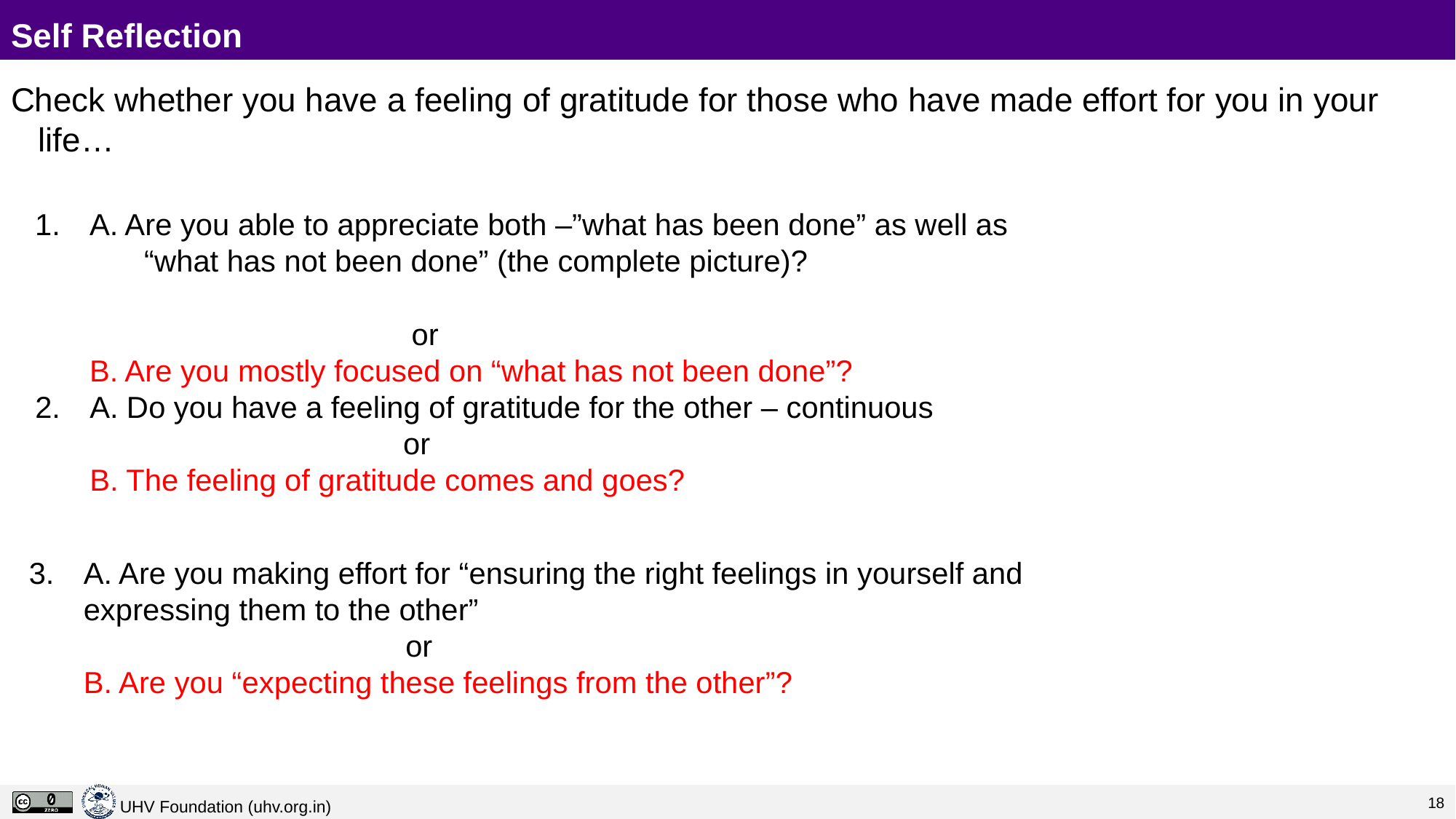

# Self Reflection
Check whether you have a feeling of gratitude for those who have made effort for you in your life…

A. Are you able to appreciate both –”what has been done” as well as
	“what has not been done” (the complete picture)?
                                             or
	B. Are you mostly focused on “what has not been done”?

A. Do you have a feeling of gratitude for the other – continuous
                                            or
	B. The feeling of gratitude comes and goes?
A. Are you making effort for “ensuring the right feelings in yourself and 	expressing them to the other”
                                             or
	B. Are you “expecting these feelings from the other”?